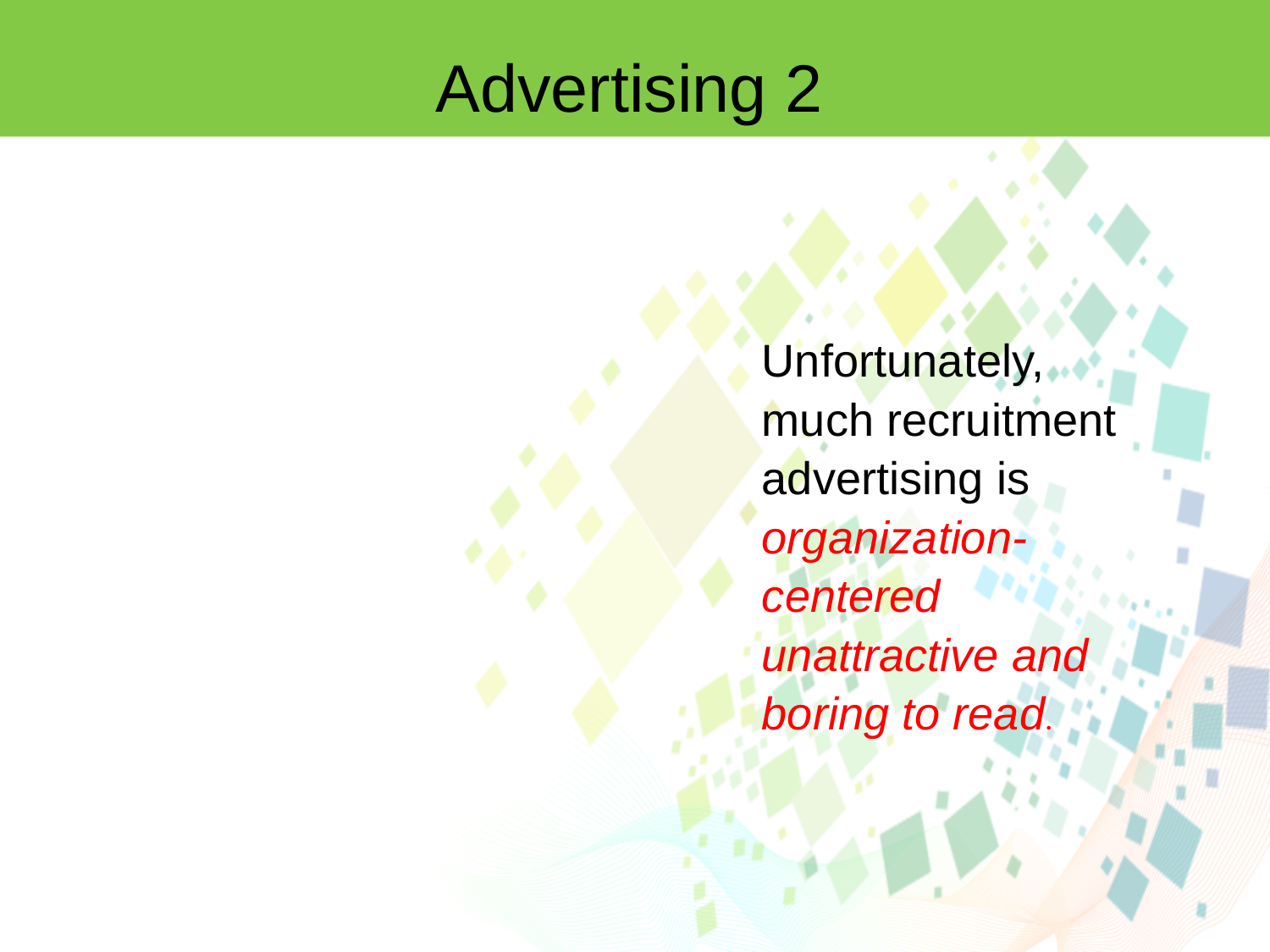

Advertising 2
Unfortunately, much recruitment advertising is organization-centered unattractive and boring to read.